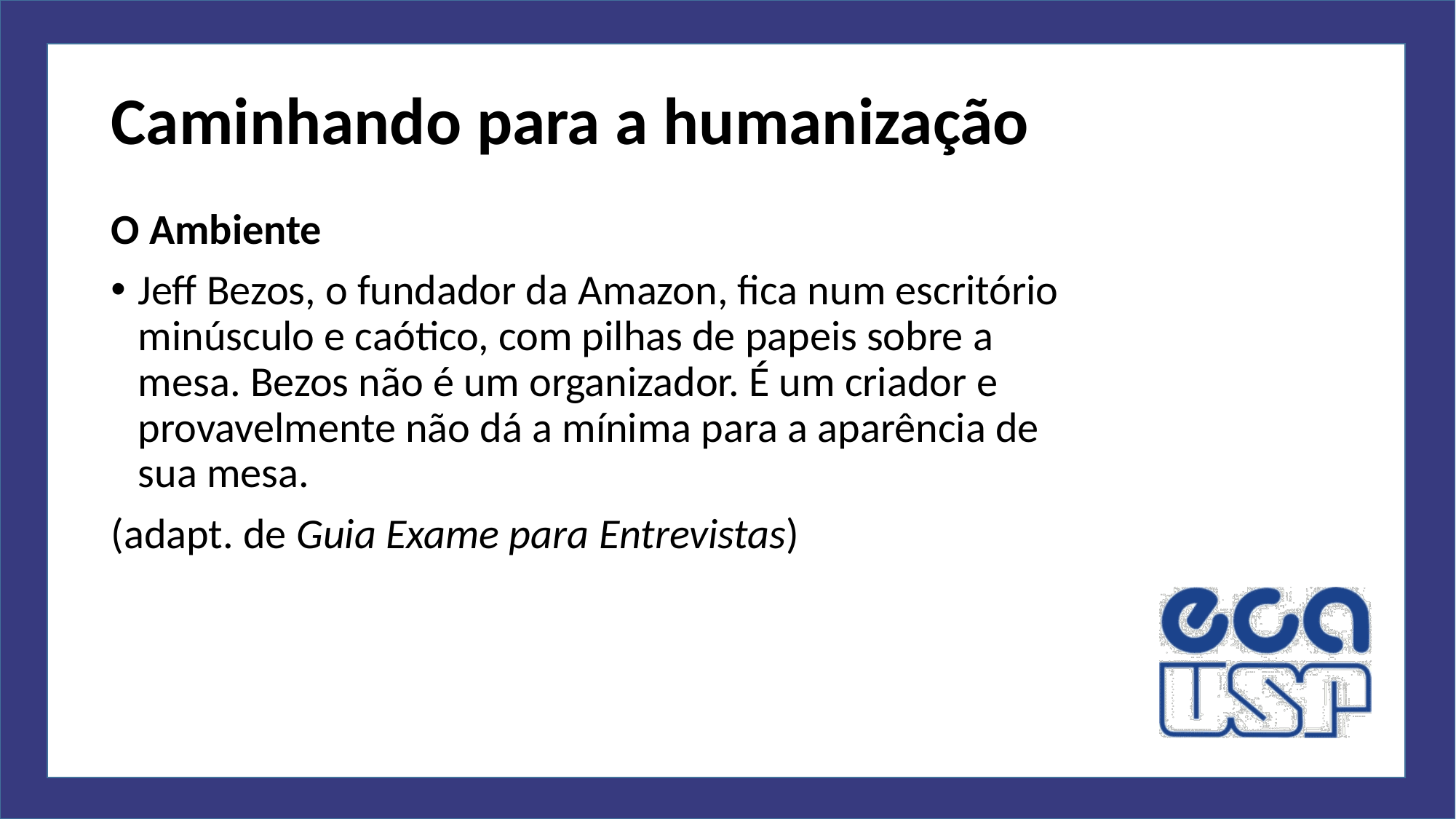

# Caminhando para a humanização
O Ambiente
Jeff Bezos, o fundador da Amazon, fica num escritório minúsculo e caótico, com pilhas de papeis sobre a mesa. Bezos não é um organizador. É um criador e provavelmente não dá a mínima para a aparência de sua mesa.
(adapt. de Guia Exame para Entrevistas)